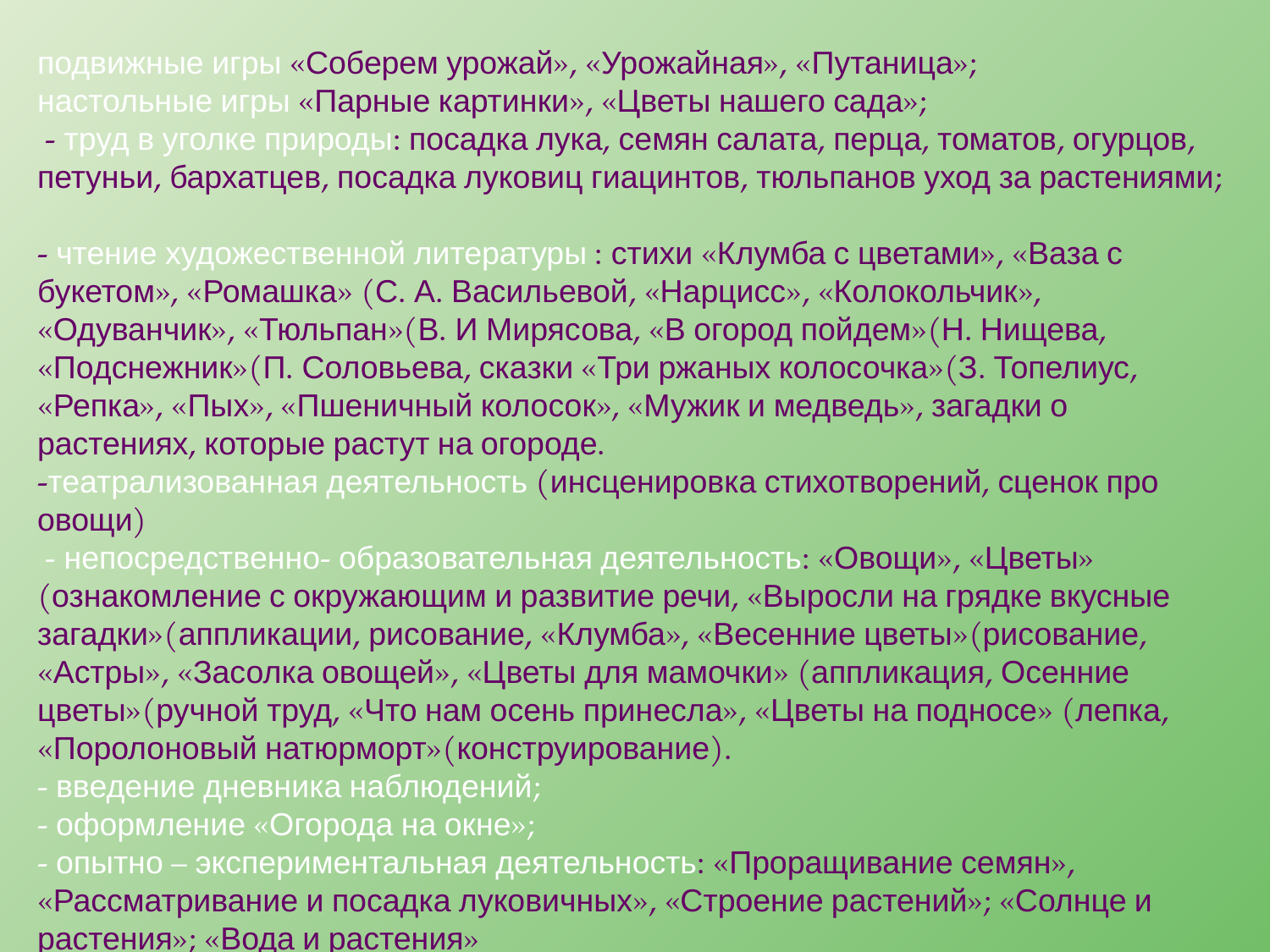

подвижные игры «Соберем урожай», «Урожайная», «Путаница»;
настольные игры «Парные картинки», «Цветы нашего сада»;
 - труд в уголке природы: посадка лука, семян салата, перца, томатов, огурцов, петуньи, бархатцев, посадка луковиц гиацинтов, тюльпанов уход за растениями;
- чтение художественной литературы : стихи «Клумба с цветами», «Ваза с букетом», «Ромашка» (С. А. Васильевой, «Нарцисс», «Колокольчик», «Одуванчик», «Тюльпан»(В. И Мирясова, «В огород пойдем»(Н. Нищева, «Подснежник»(П. Соловьева, сказки «Три ржаных колосочка»(З. Топелиус, «Репка», «Пых», «Пшеничный колосок», «Мужик и медведь», загадки о растениях, которые растут на огороде.
-театрализованная деятельность (инсценировка стихотворений, сценок про овощи)
 - непосредственно- образовательная деятельность: «Овощи», «Цветы» (ознакомление с окружающим и развитие речи, «Выросли на грядке вкусные загадки»(аппликации, рисование, «Клумба», «Весенние цветы»(рисование, «Астры», «Засолка овощей», «Цветы для мамочки» (аппликация, Осенние цветы»(ручной труд, «Что нам осень принесла», «Цветы на подносе» (лепка, «Поролоновый натюрморт»(конструирование).
- введение дневника наблюдений;
- оформление «Огорода на окне»;
- опытно – экспериментальная деятельность: «Проращивание семян», «Рассматривание и посадка луковичных», «Строение растений»; «Солнце и растения»; «Вода и растения»
 - создание проекта и участие в конкурсе  проектов.